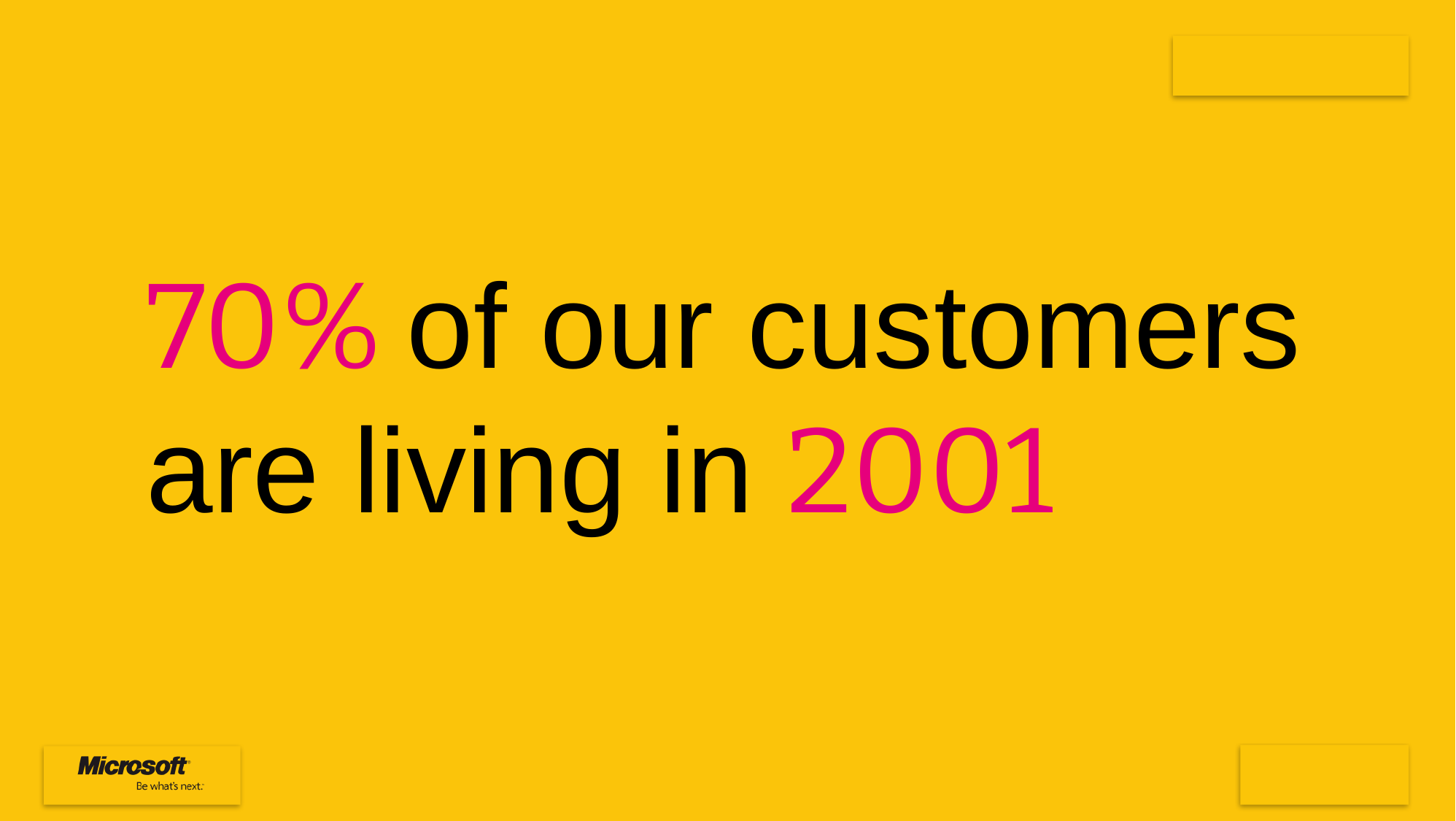

70% of our customers
are living in 2001